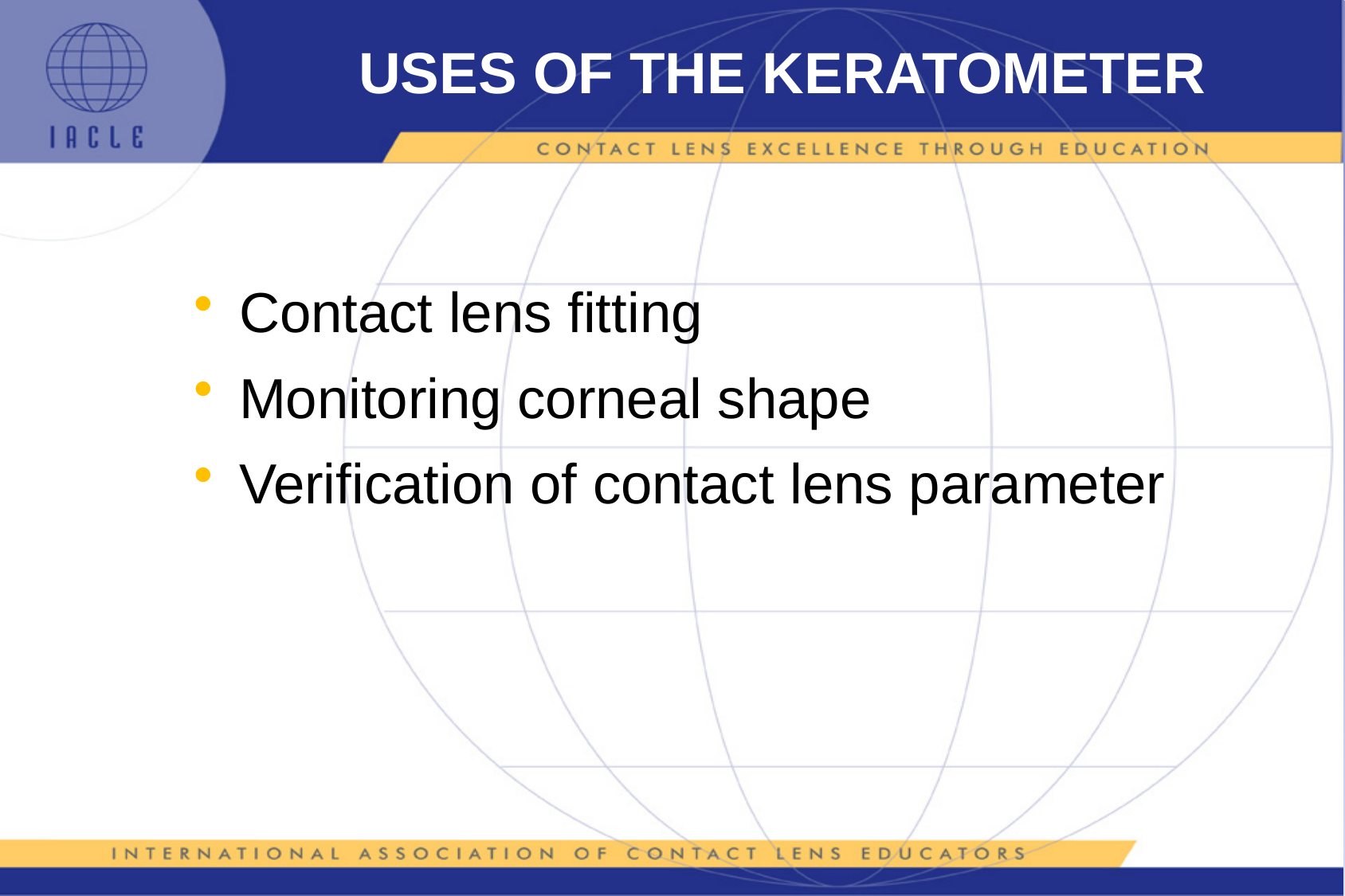

# USES OF THE KERATOMETER
Contact lens fitting
Monitoring corneal shape
Verification of contact lens parameter